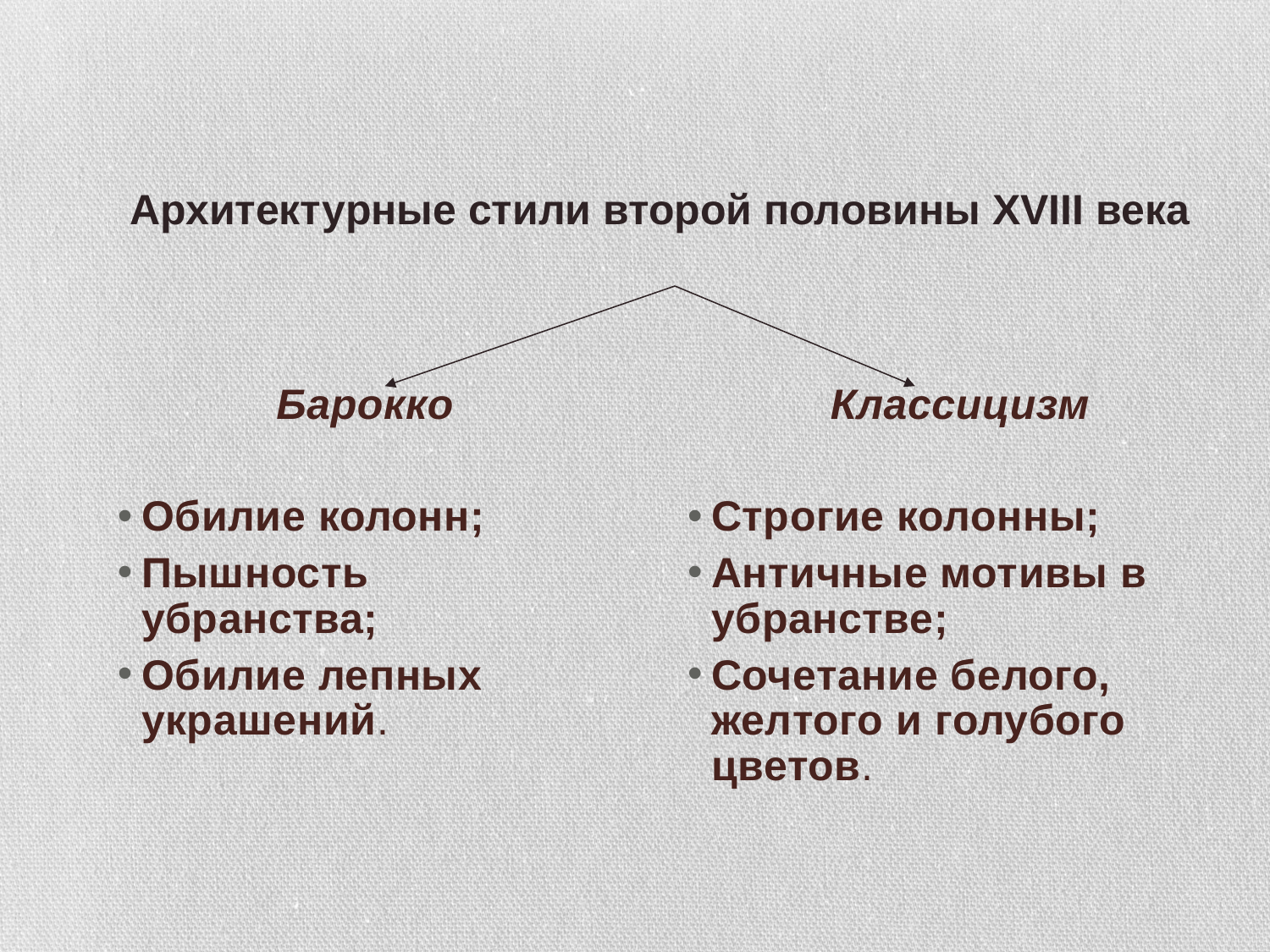

#
Архитектурные стили второй половины XVIII века

Барокко

Обилие колонн;
Пышность убранства;
Обилие лепных украшений.
Классицизм

Строгие колонны;
Античные мотивы в убранстве;
Сочетание белого, желтого и голубого цветов.